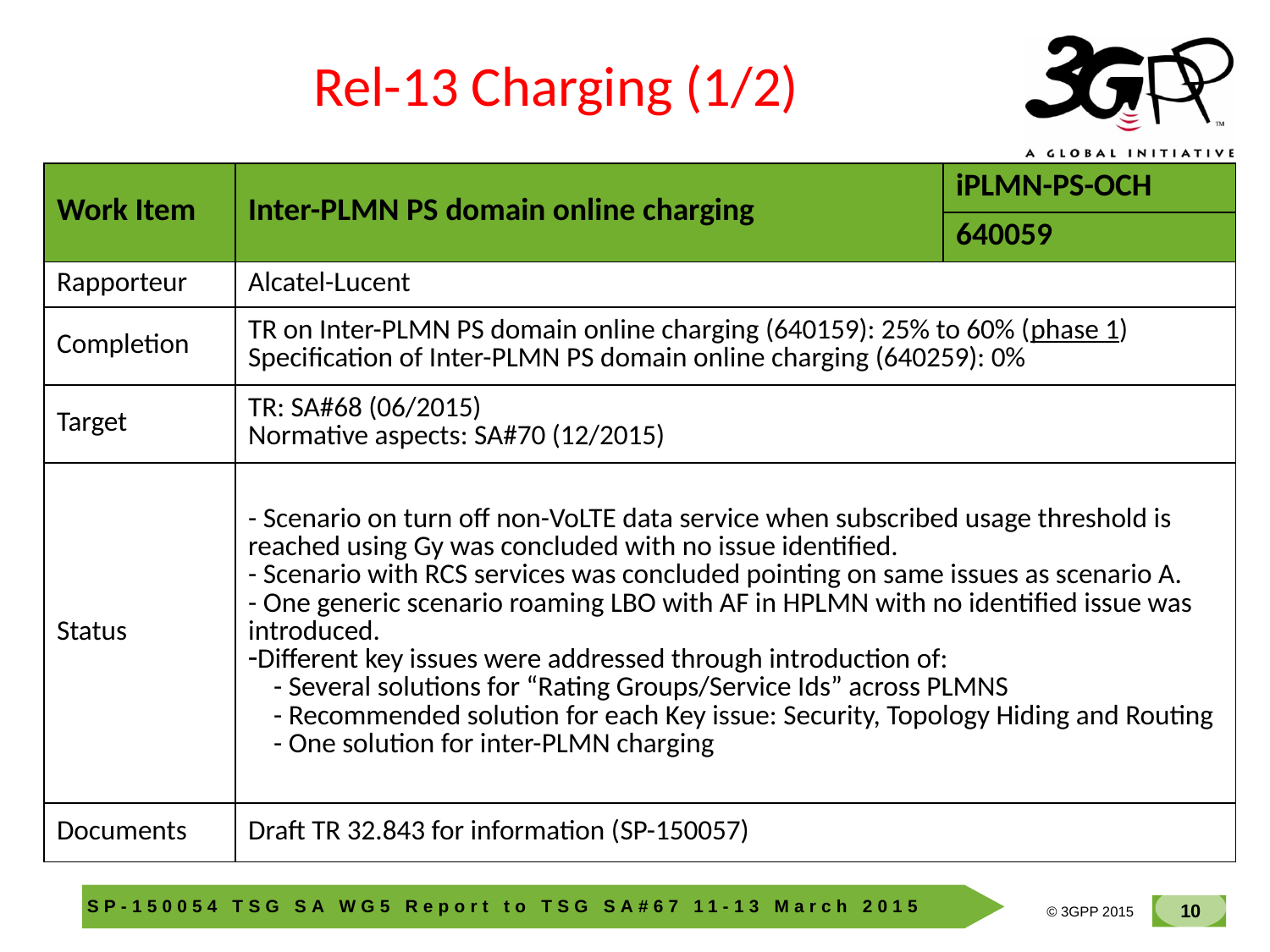

Rel-13 Charging (1/2)
| Work Item | Inter-PLMN PS domain online charging | iPLMN-PS-OCH |
| --- | --- | --- |
|  |  | 640059 |
| Rapporteur | Alcatel-Lucent |  |
| Completion | TR on Inter-PLMN PS domain online charging (640159): 25% to 60% (phase 1) Specification of Inter-PLMN PS domain online charging (640259): 0% |  |
| Target | TR: SA#68 (06/2015) Normative aspects: SA#70 (12/2015) |  |
| Status | - Scenario on turn off non-VoLTE data service when subscribed usage threshold is reached using Gy was concluded with no issue identified. - Scenario with RCS services was concluded pointing on same issues as scenario A. - One generic scenario roaming LBO with AF in HPLMN with no identified issue was introduced. Different key issues were addressed through introduction of: - Several solutions for “Rating Groups/Service Ids” across PLMNS - Recommended solution for each Key issue: Security, Topology Hiding and Routing - One solution for inter-PLMN charging |  |
| Documents | Draft TR 32.843 for information (SP-150057) |  |